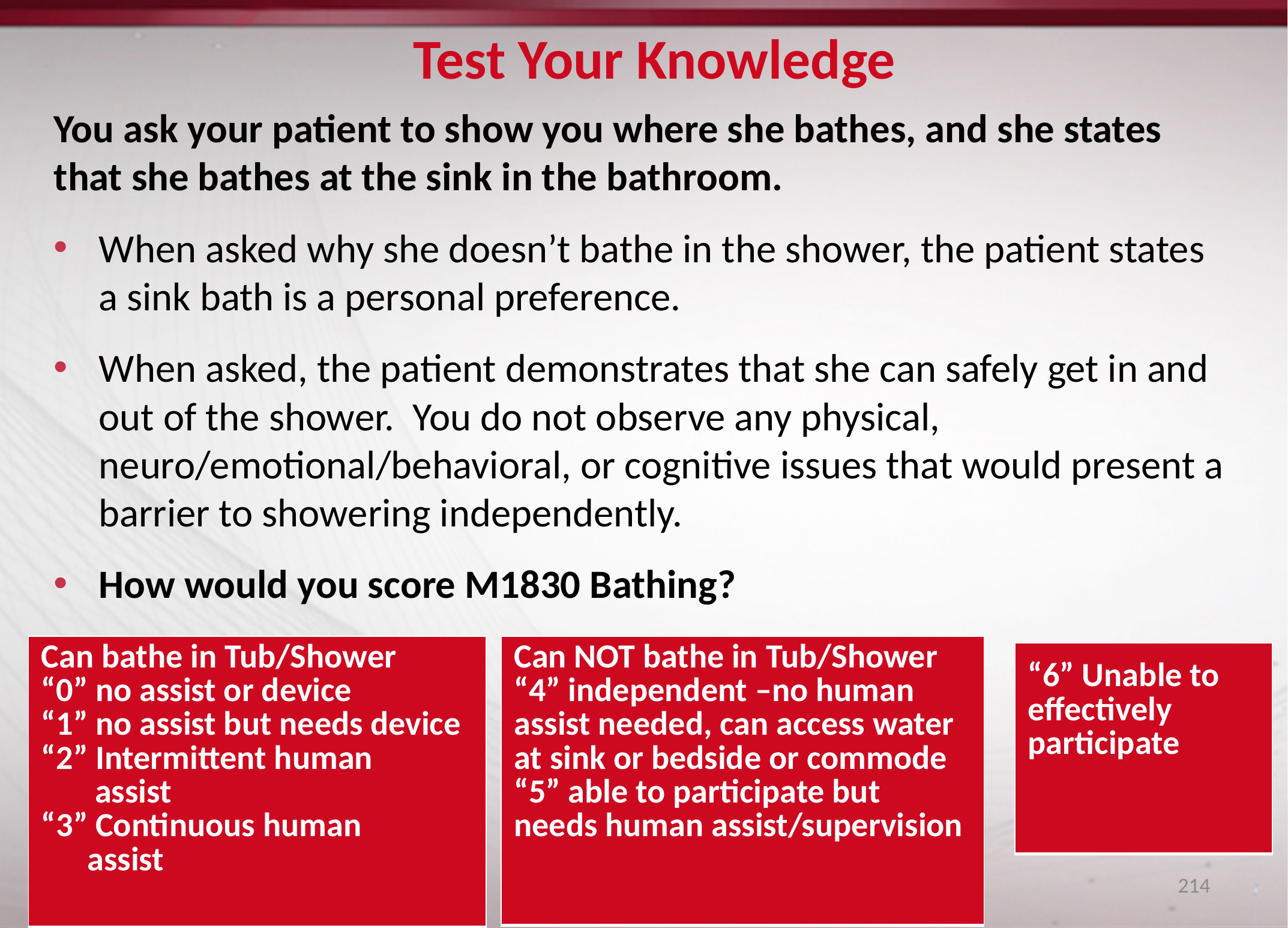

# Test Your Knowledge
You ask your patient to show you where she bathes, and she states that she bathes at the sink in the bathroom.

When asked why she doesn’t bathe in the shower, the patient states a sink bath is a personal preference.

When asked, the patient demonstrates that she can safely get in and out of the shower.  You do not observe any physical, neuro/emotional/behavioral, or cognitive issues that would present a barrier to showering independently.

How would you score M1830 Bathing?
| Can bathe in Tub/Shower “0” no assist or device “1” no assist but needs device “2” Intermittent human assist “3” Continuous human assist |
| --- |
| Can NOT bathe in Tub/Shower “4” independent –no human assist needed, can access water at sink or bedside or commode “5” able to participate but needs human assist/supervision |
| --- |
| “6” Unable to effectively participate |
| --- |
214